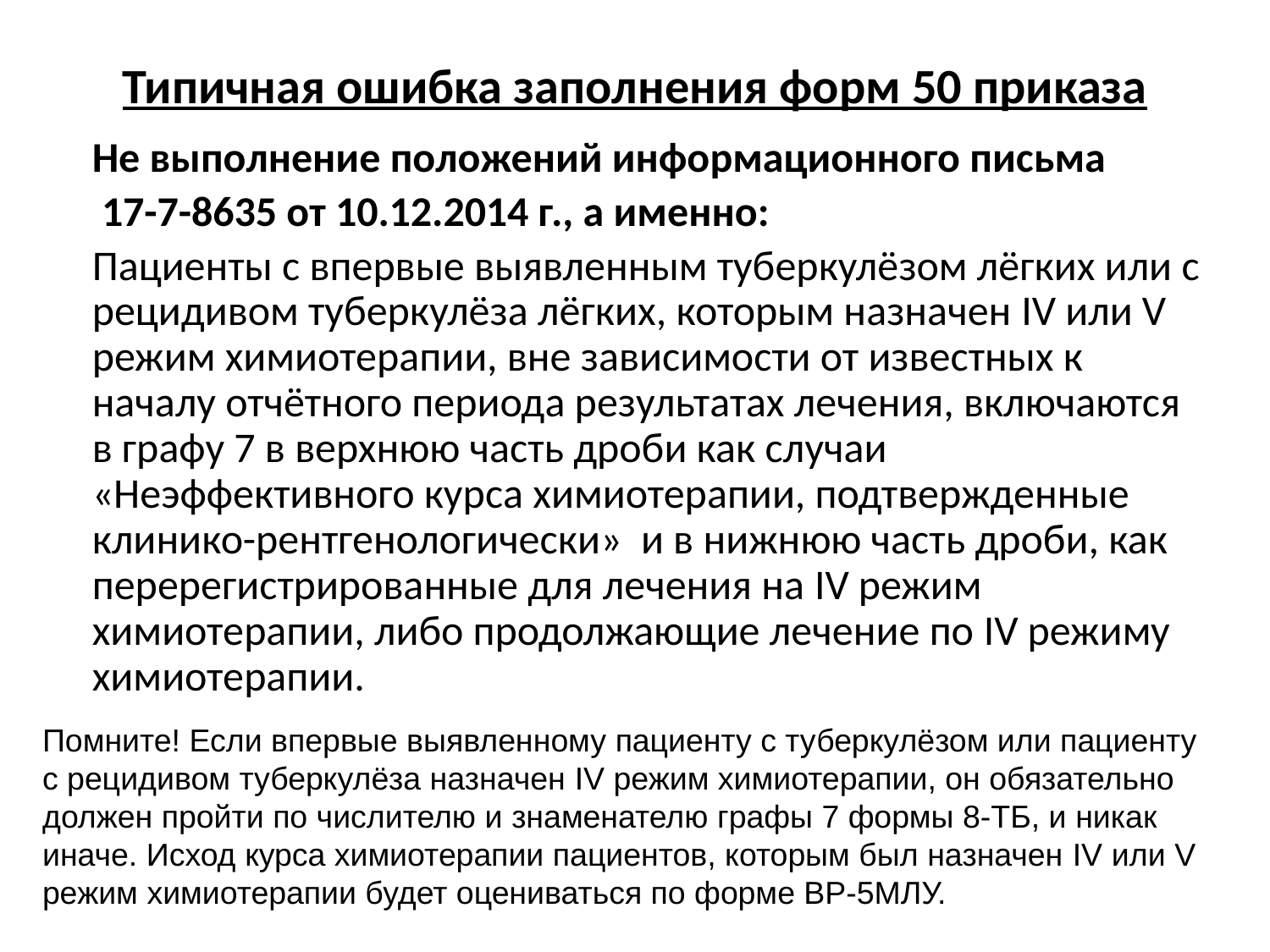

# Типичная ошибка заполнения форм 50 приказа
Не выполнение положений информационного письма
 17-7-8635 от 10.12.2014 г., а именно:
Пациенты с впервые выявленным туберкулёзом лёгких или с рецидивом туберкулёза лёгких, которым назначен IV или V режим химиотерапии, вне зависимости от известных к началу отчётного периода результатах лечения, включаются в графу 7 в верхнюю часть дроби как случаи «Неэффективного курса химиотерапии, подтвержденные клинико-рентгенологически»  и в нижнюю часть дроби, как перерегистрированные для лечения на IV режим химиотерапии, либо продолжающие лечение по IV режиму химиотерапии.
Помните! Если впервые выявленному пациенту с туберкулёзом или пациенту с рецидивом туберкулёза назначен IV режим химиотерапии, он обязательно должен пройти по числителю и знаменателю графы 7 формы 8-ТБ, и никак иначе. Исход курса химиотерапии пациентов, которым был назначен IV или V режим химиотерапии будет оцениваться по форме ВР-5МЛУ.